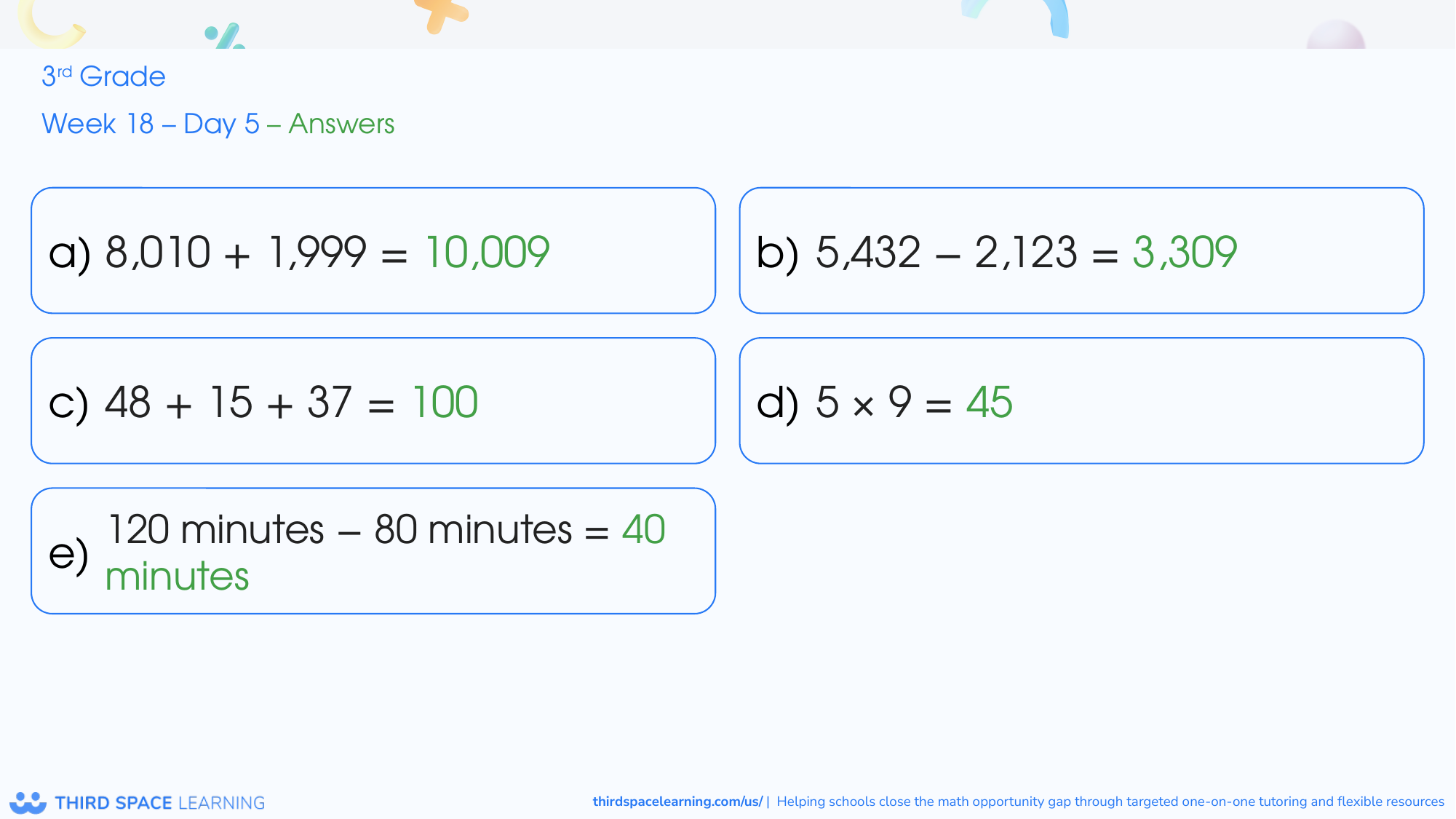

3rd Grade
Week 18 – Day 5 – Answers
8,010 + 1,999 = 10,009
5,432 − 2,123 = 3,309
48 + 15 + 37 = 100
5 × 9 = 45
120 minutes − 80 minutes = 40 minutes